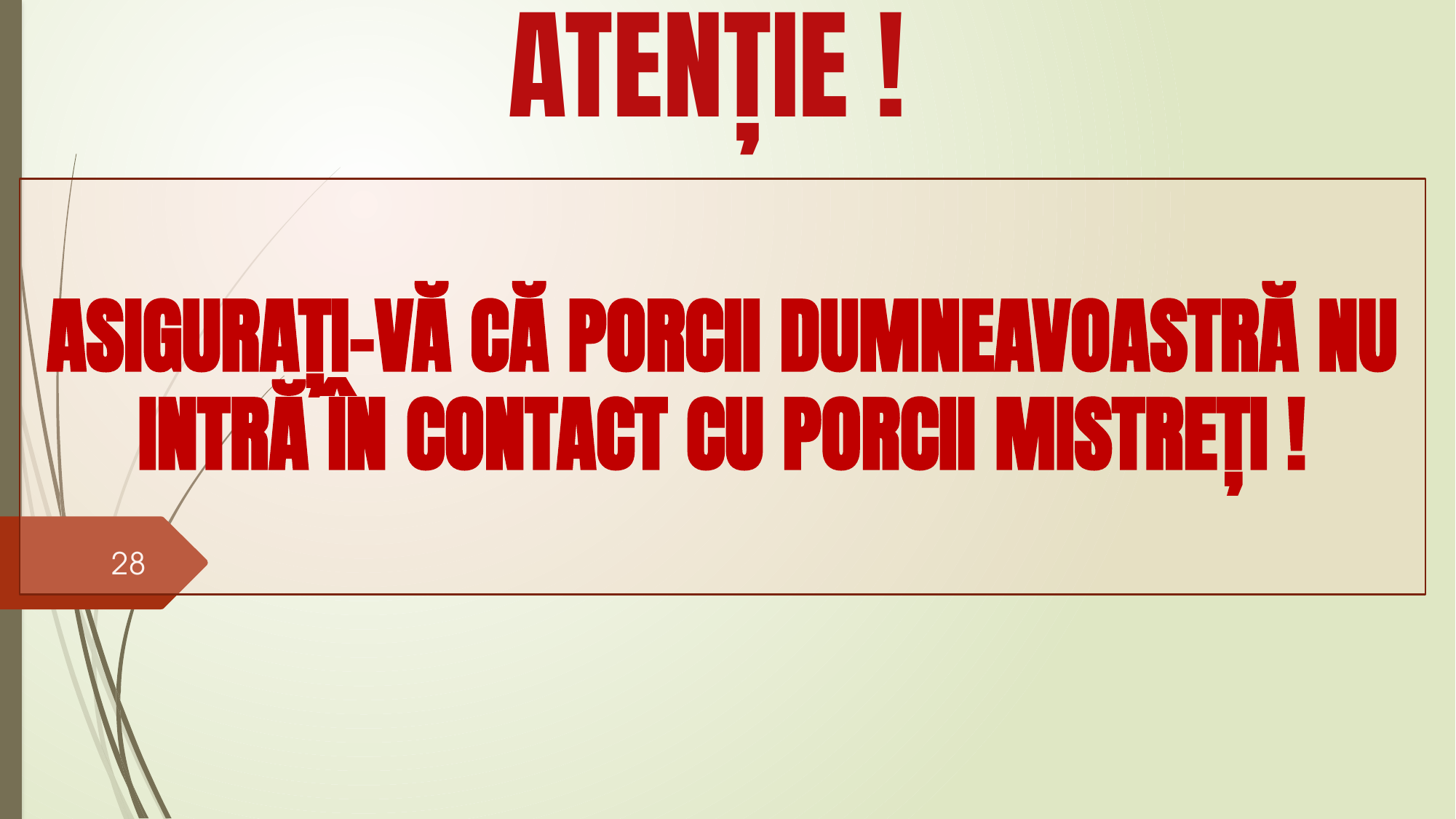

ATENȚIE !
ASIGURAȚI-VĂ CĂ PORCII DUMNEAVOASTRĂ NU INTRĂ ÎN CONTACT CU PORCII MISTREȚI !
28